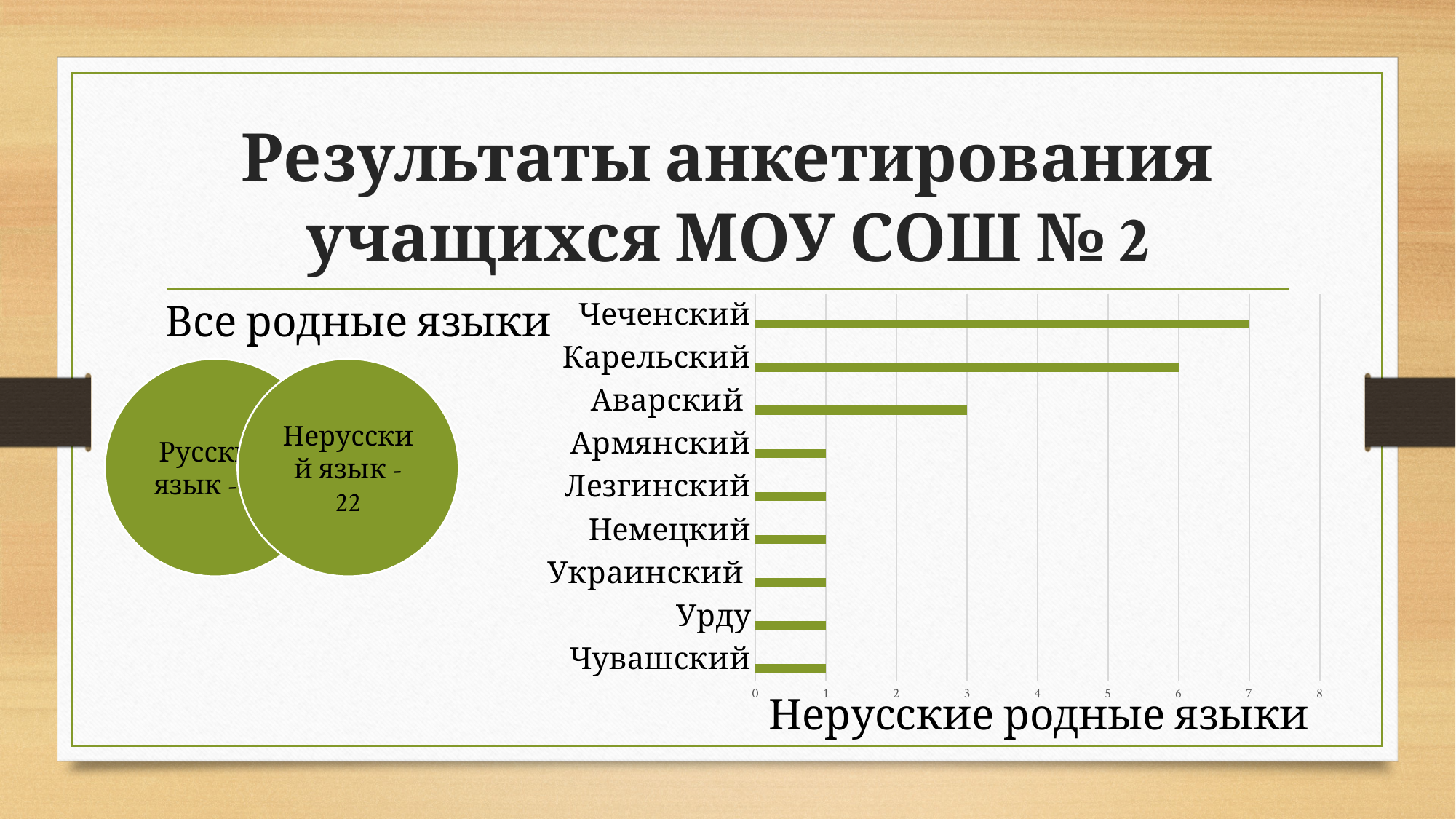

# Результаты анкетирования учащихся МОУ СОШ № 2
Все родные языки

### Chart

| Category | Столбец2 | Столбец3 | Столбец4 |
|---|---|---|---|
| Чувашский | 1.0 | None | None |
| Урду | 1.0 | None | None |
| Украинский  | 1.0 | None | None |
| Немецкий | 1.0 | None | None |
| Лезгинский | 1.0 | None | None |
| Армянский | 1.0 | None | None |
| Аварский  | 3.0 | None | None |
| Карельский | 6.0 | None | None |
| Чеченский | 7.0 | None | None |

Нерусские родные языки